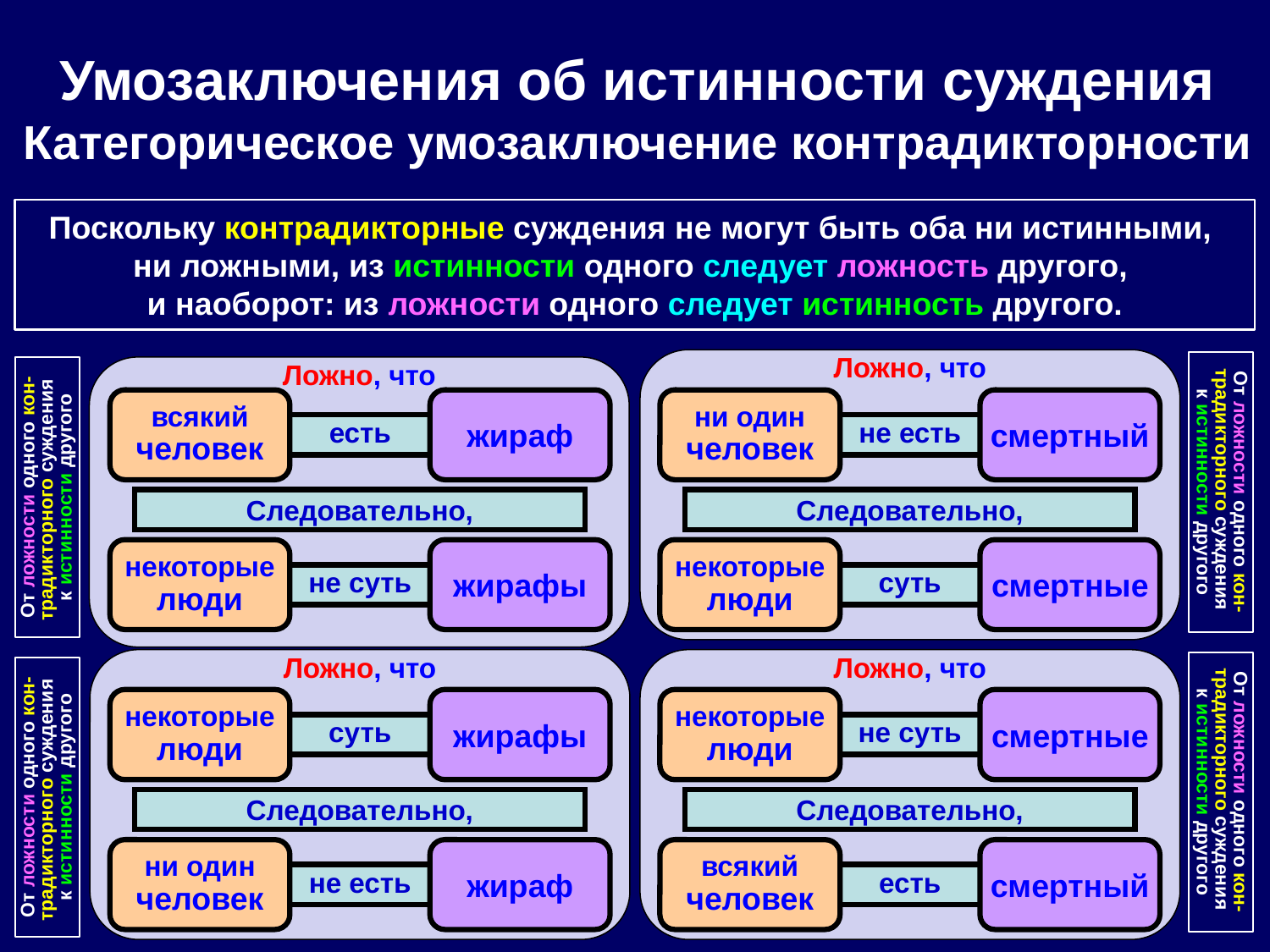

Умозаключения об истинности суждения
Категорическое умозаключение контрадикторности
Поскольку контрадикторные суждения не могут быть оба ни истинными,
ни ложными, из истинности одного следует ложность другого,
и наоборот: из ложности одного следует истинность другого.
Ложно, что
Ложно, что
всякий
человек
жираф
ни один
человек
смертный
есть
не есть
От ложности одного кон-традикторного суждения
к истинности другого
От ложности одного кон-традикторного суждения
к истинности другого
Следовательно,
Следовательно,
некоторые
люди
жирафы
некоторые
люди
смертные
не суть
суть
Ложно, что
Ложно, что
некоторые
люди
жирафы
некоторые
люди
смертные
суть
не суть
От ложности одного кон-традикторного суждения
к истинности другого
От ложности одного кон-традикторного суждения
к истинности другого
Следовательно,
Следовательно,
ни один
человек
жираф
всякий
человек
смертный
не есть
есть